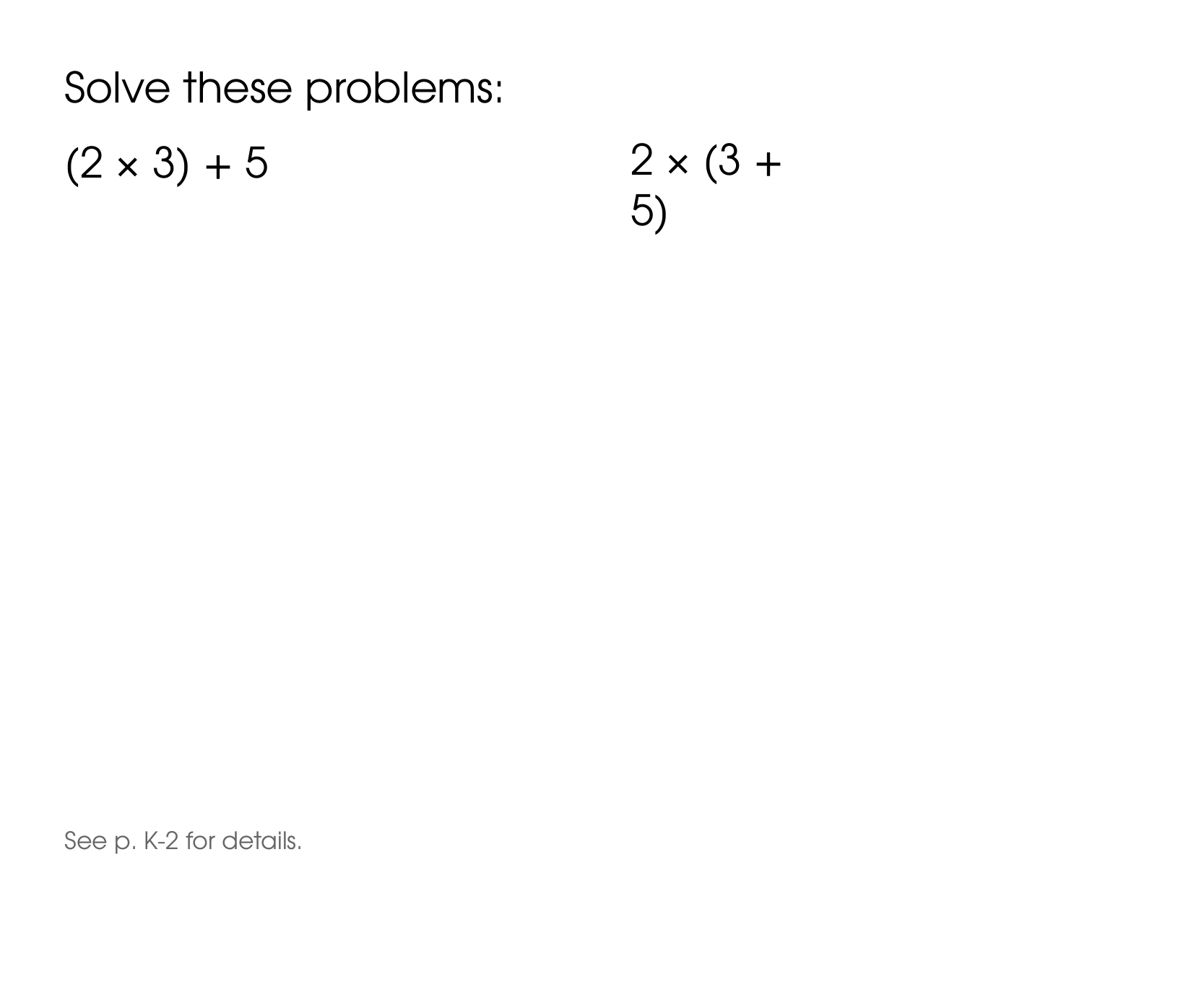

Solve these problems:
(2 × 3) + 5
2 × (3 + 5)
See p. K-2 for details.